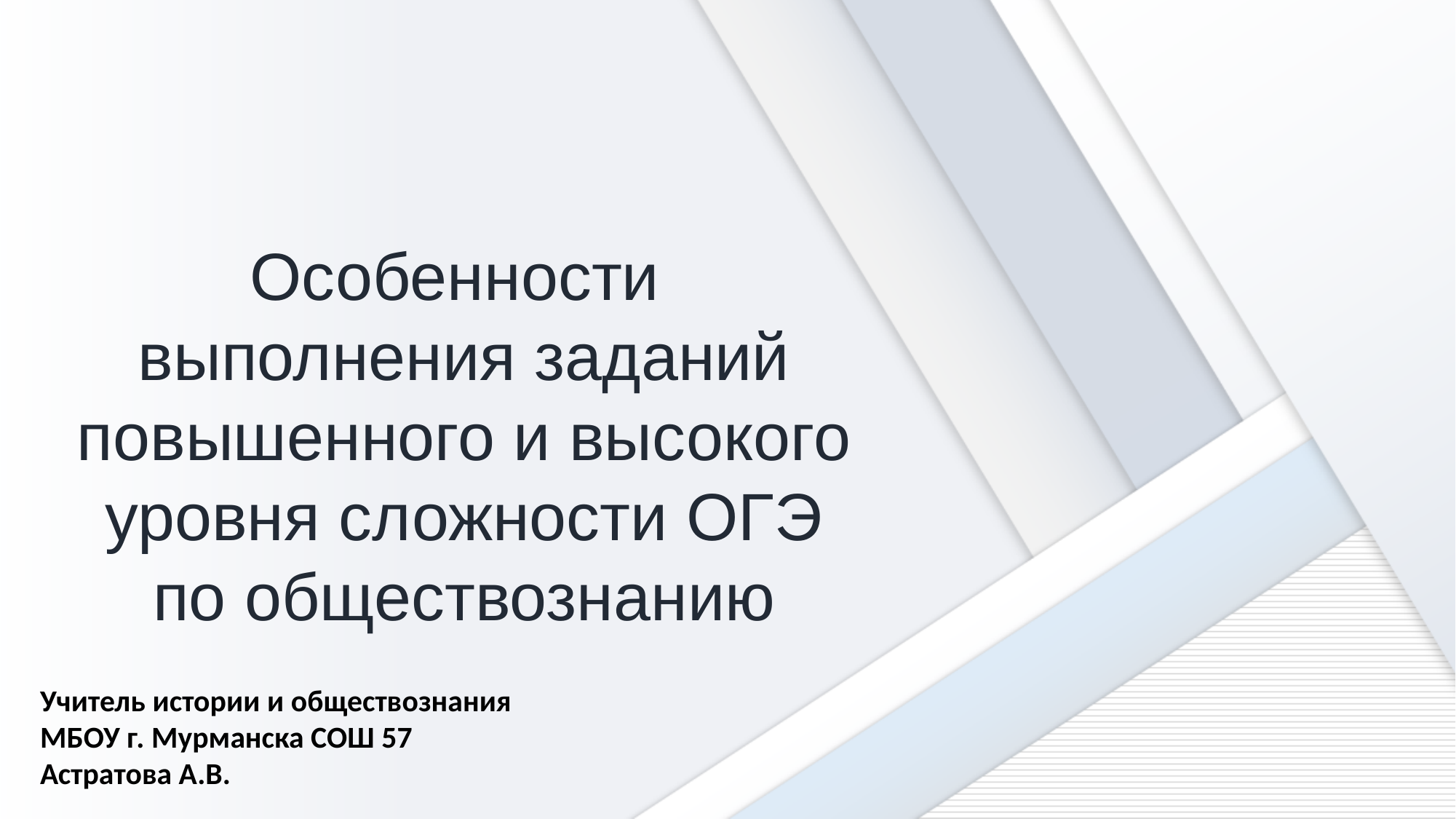

Особенности  выполнения заданий повышенного и высокого уровня сложности ОГЭ по обществознанию
Учитель истории и обществознания
МБОУ г. Мурманска СОШ 57
Астратова А.В.